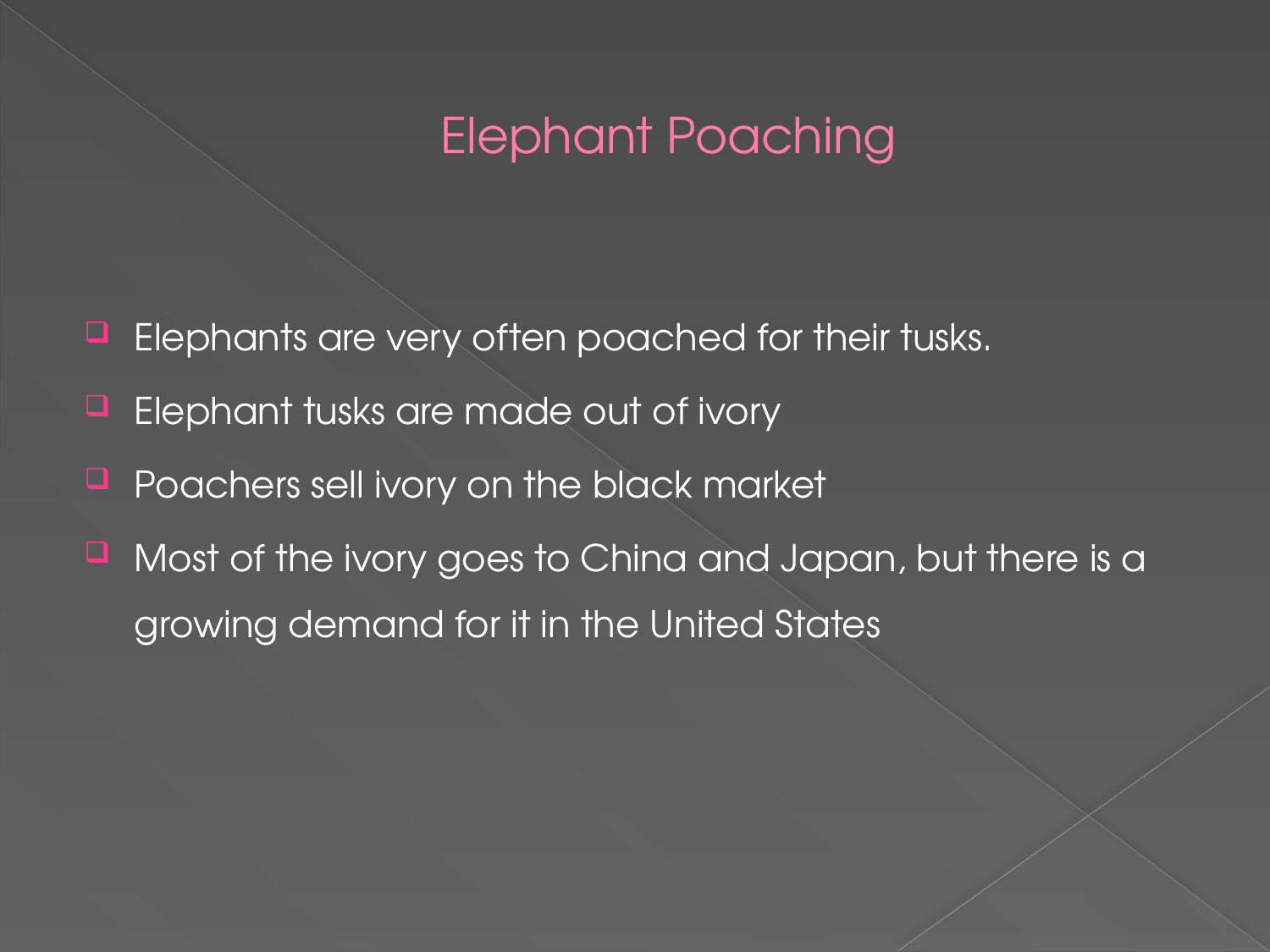

# Elephant Poaching
Elephants are very often poached for their tusks.
Elephant tusks are made out of ivory
Poachers sell ivory on the black market
Most of the ivory goes to China and Japan, but there is a growing demand for it in the United States